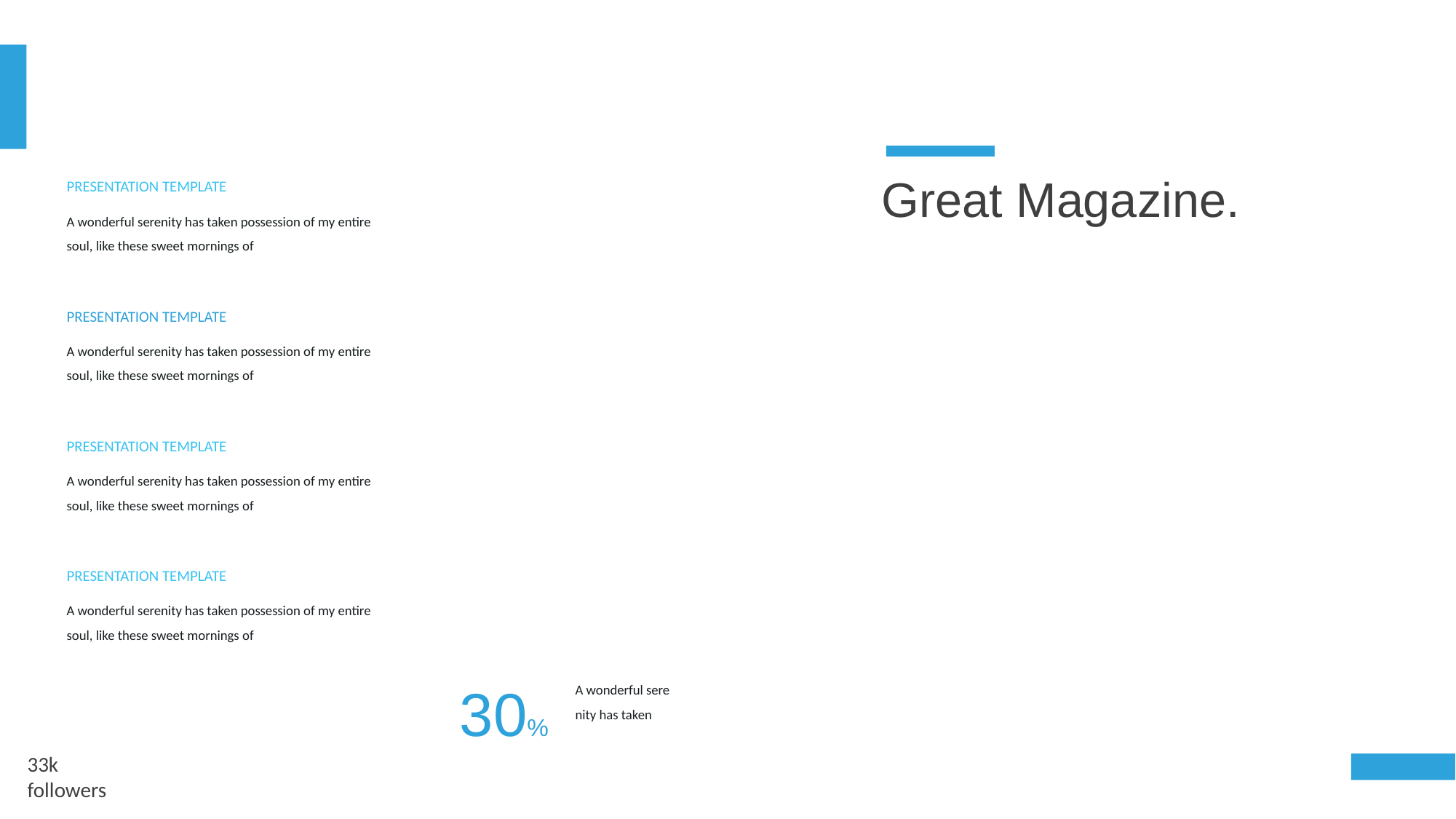

Great Magazine.
PRESENTATION TEMPLATE
A wonderful serenity has taken possession of my entire soul, like these sweet mornings of
PRESENTATION TEMPLATE
A wonderful serenity has taken possession of my entire soul, like these sweet mornings of

PRESENTATION TEMPLATE
A wonderful serenity has taken possession of my entire soul, like these sweet mornings of
PRESENTATION TEMPLATE
A wonderful serenity has taken possession of my entire soul, like these sweet mornings of
30%
A wonderful sere nity has taken

33k
followers